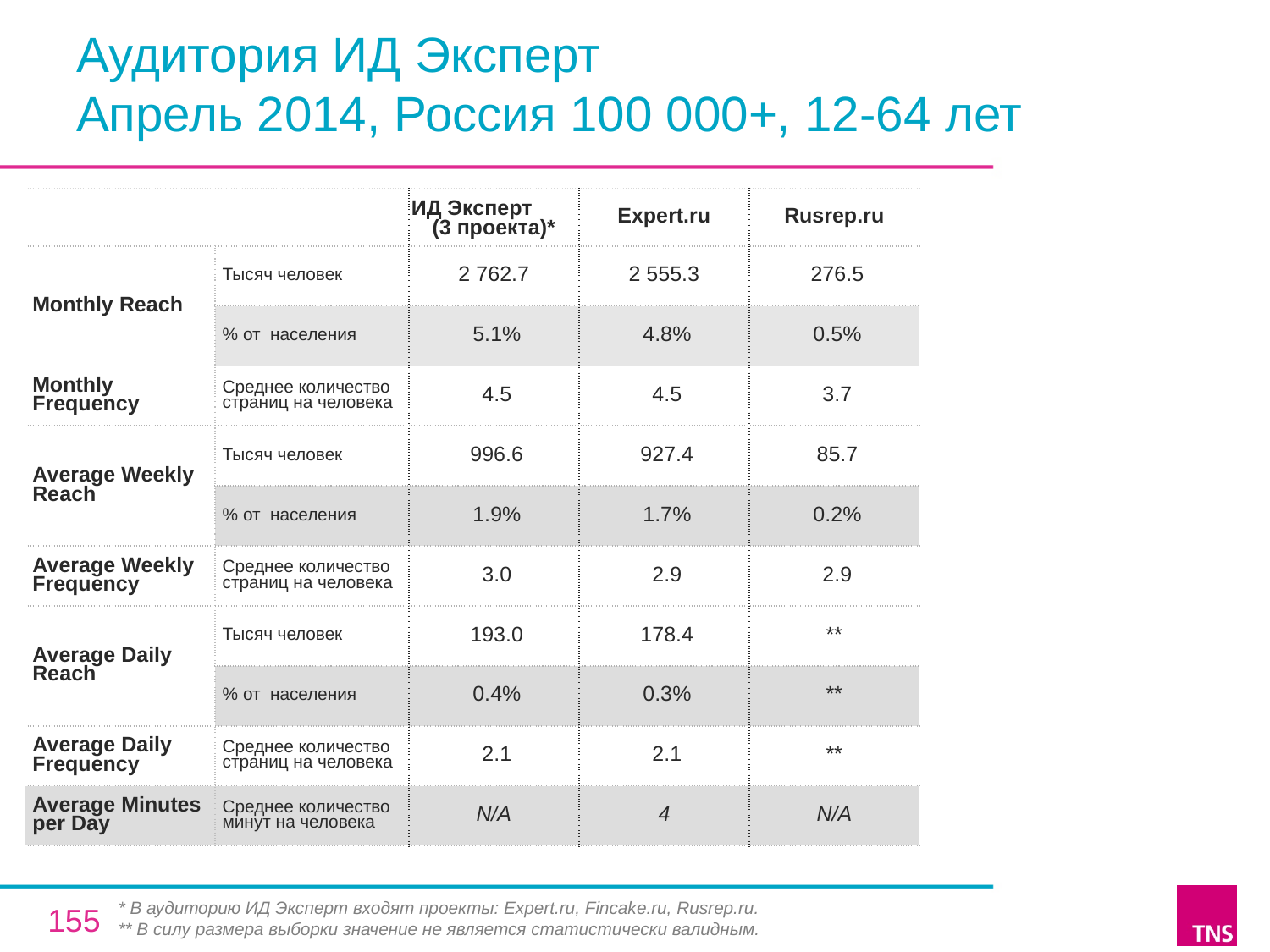

# Аудитория ИД Эксперт Апрель 2014, Россия 100 000+, 12-64 лет
|  |  | ИД Эксперт (3 проекта)\* | Expert.ru | Rusrep.ru |
| --- | --- | --- | --- | --- |
| Monthly Reach | Тысяч человек | 2 762.7 | 2 555.3 | 276.5 |
|  | % от населения | 5.1% | 4.8% | 0.5% |
| Monthly Frequency | Среднее количество страниц на человека | 4.5 | 4.5 | 3.7 |
| Average Weekly Reach | Тысяч человек | 996.6 | 927.4 | 85.7 |
|  | % от населения | 1.9% | 1.7% | 0.2% |
| Average Weekly Frequency | Среднее количество страниц на человека | 3.0 | 2.9 | 2.9 |
| Average Daily Reach | Тысяч человек | 193.0 | 178.4 | \*\* |
|  | % от населения | 0.4% | 0.3% | \*\* |
| Average Daily Frequency | Среднее количество страниц на человека | 2.1 | 2.1 | \*\* |
| Average Minutes per Day | Среднее количество минут на человека | N/A | 4 | N/A |
* В аудиторию ИД Эксперт входят проекты: Expert.ru, Fincake.ru, Rusrep.ru.
** В силу размера выборки значение не является статистически валидным.
155